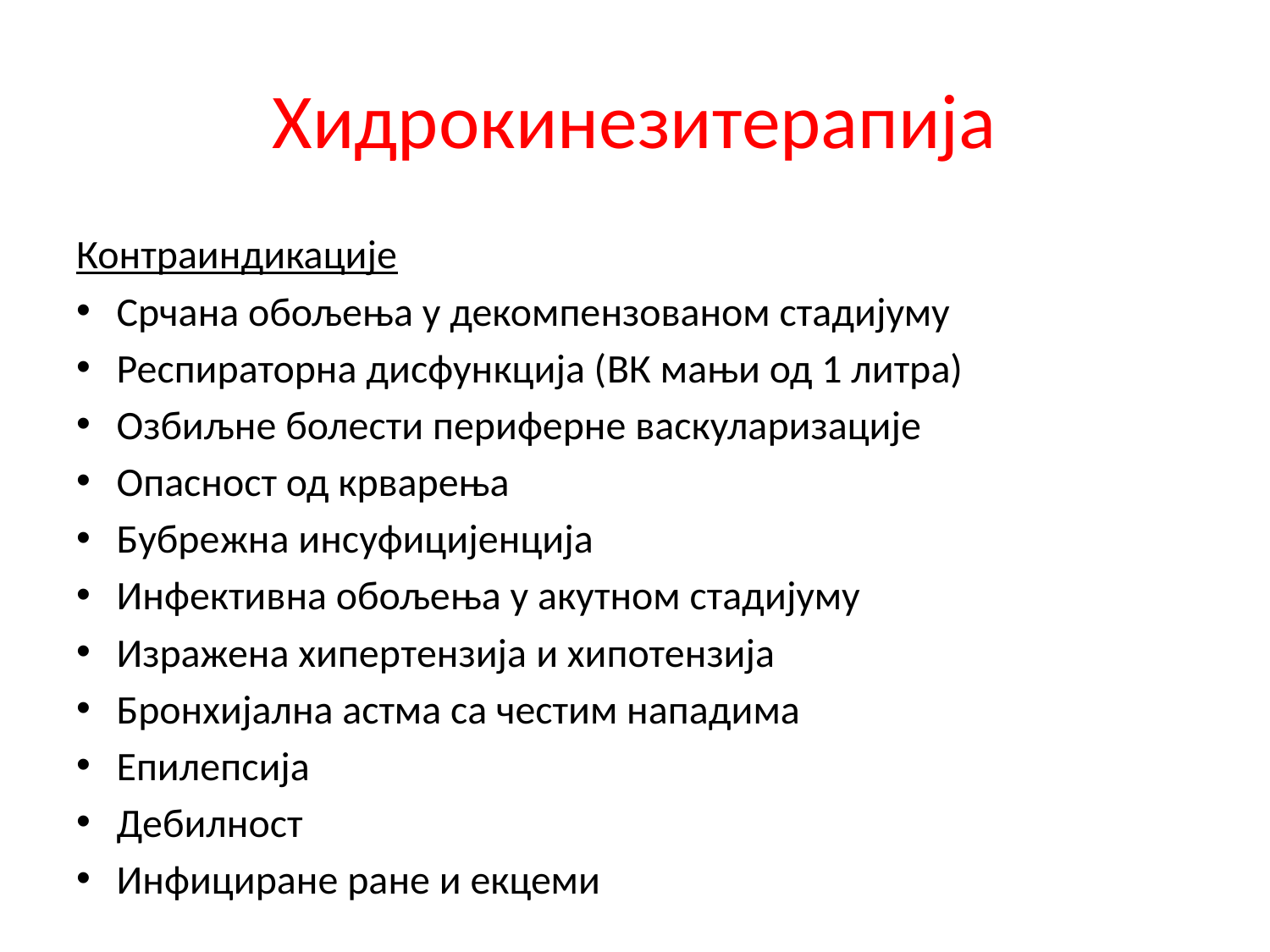

# Хидрокинезитерапија
Контраиндикације
Срчана обољења у декомпензованом стадијуму
Респираторна дисфункција (ВК мањи од 1 литра)
Озбиљне болести периферне васкуларизације
Опасност од крварења
Бубрежна инсуфицијенција
Инфективна обољења у акутном стадијуму
Изражена хипертензија и хипотензија
Бронхијална астма са честим нападима
Епилепсија
Дебилност
Инфициране ране и екцеми